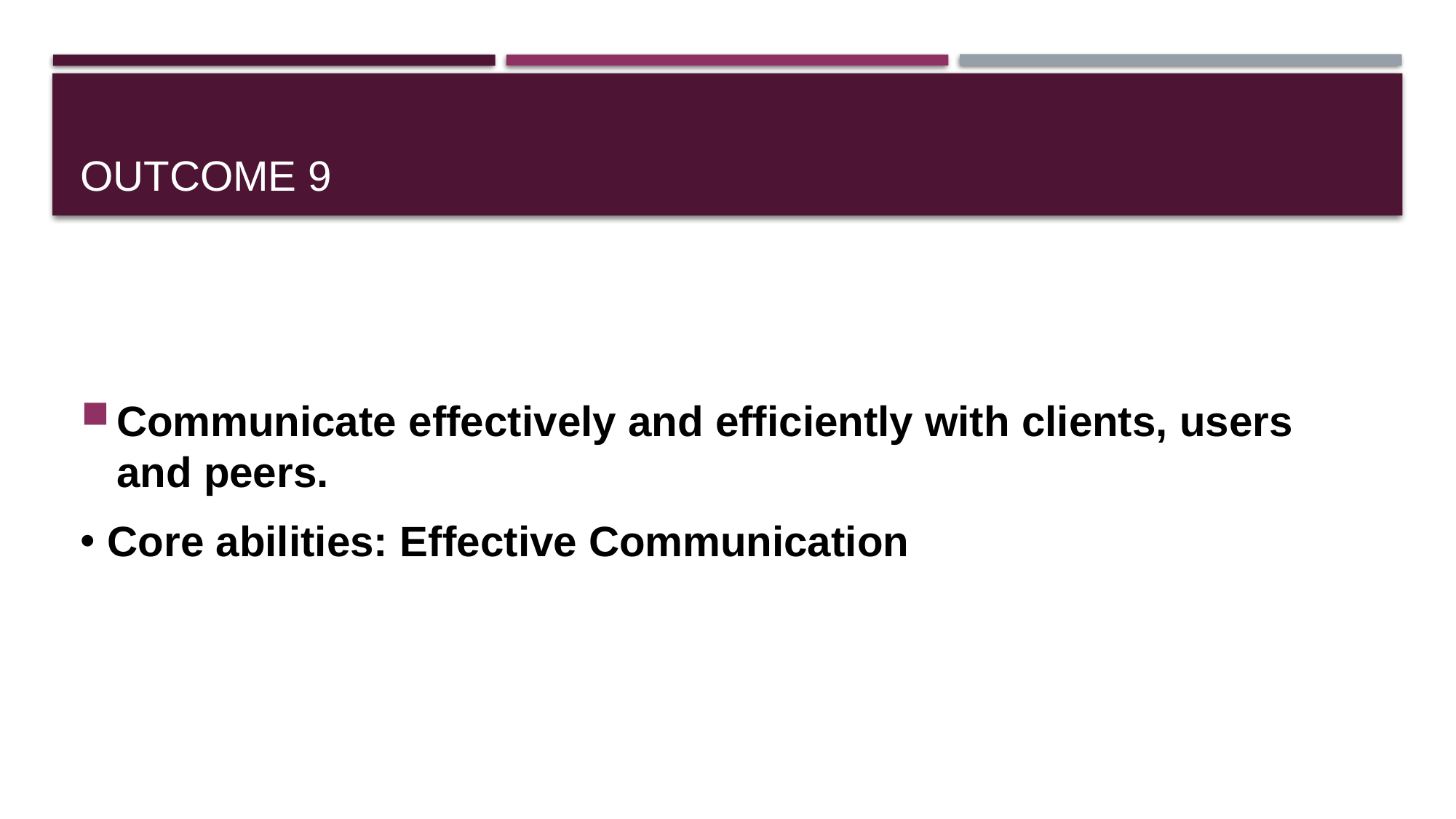

# Outcome 9
Communicate effectively and efficiently with clients, users and peers.
Core abilities: Effective Communication